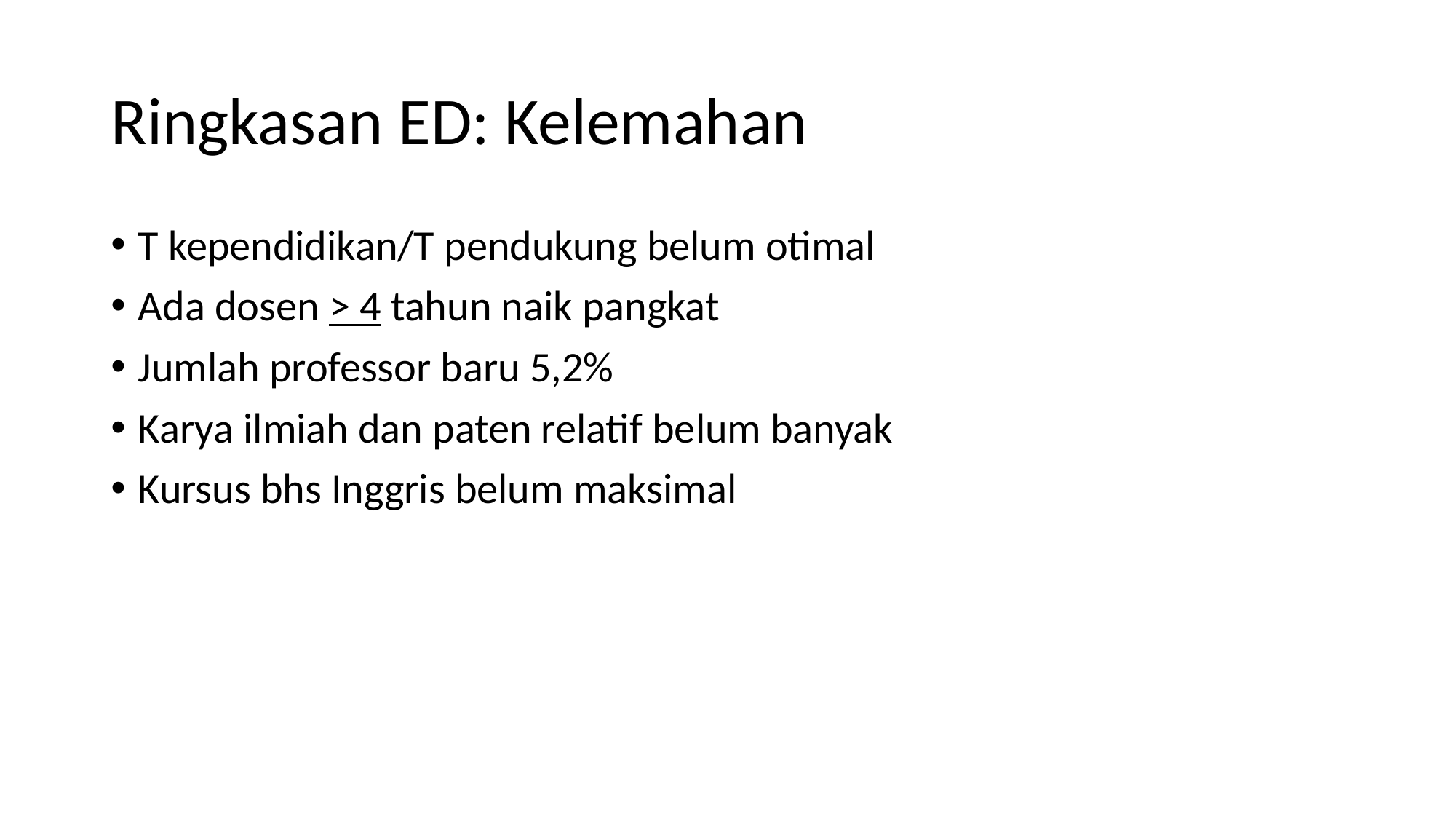

# Ringkasan ED: Kelemahan
T kependidikan/T pendukung belum otimal
Ada dosen > 4 tahun naik pangkat
Jumlah professor baru 5,2%
Karya ilmiah dan paten relatif belum banyak
Kursus bhs Inggris belum maksimal